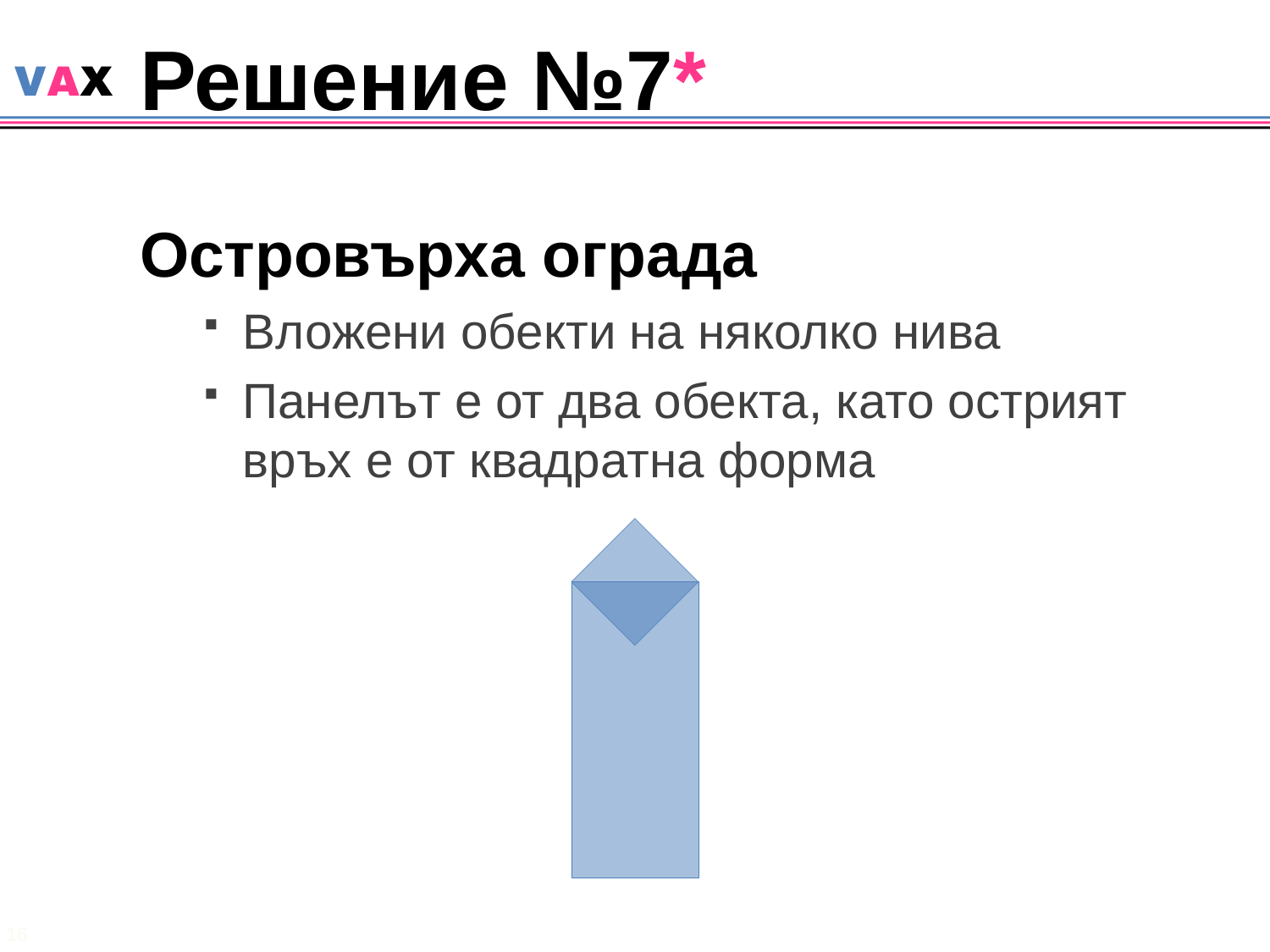

# Решение №7*
Островърха ограда
Вложени обекти на няколко нива
Панелът е от два обекта, като острият връх е от квадратна форма